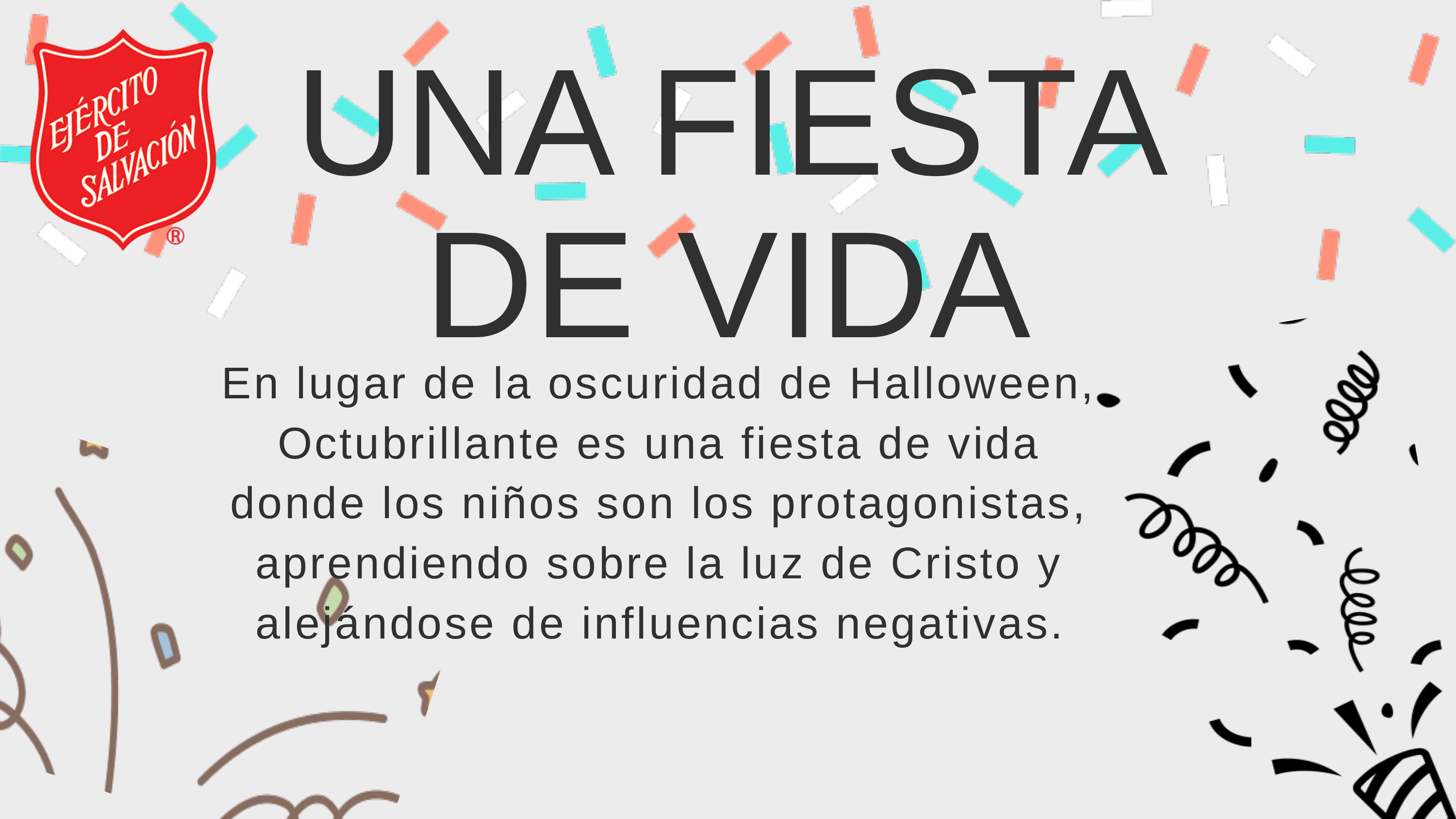

UNA FIESTA DE VIDA

En lugar de la oscuridad de Halloween, Octubrillante es una fiesta de vida donde los niños son los protagonistas, aprendiendo sobre la luz de Cristo y alejándose de influencias negativas.